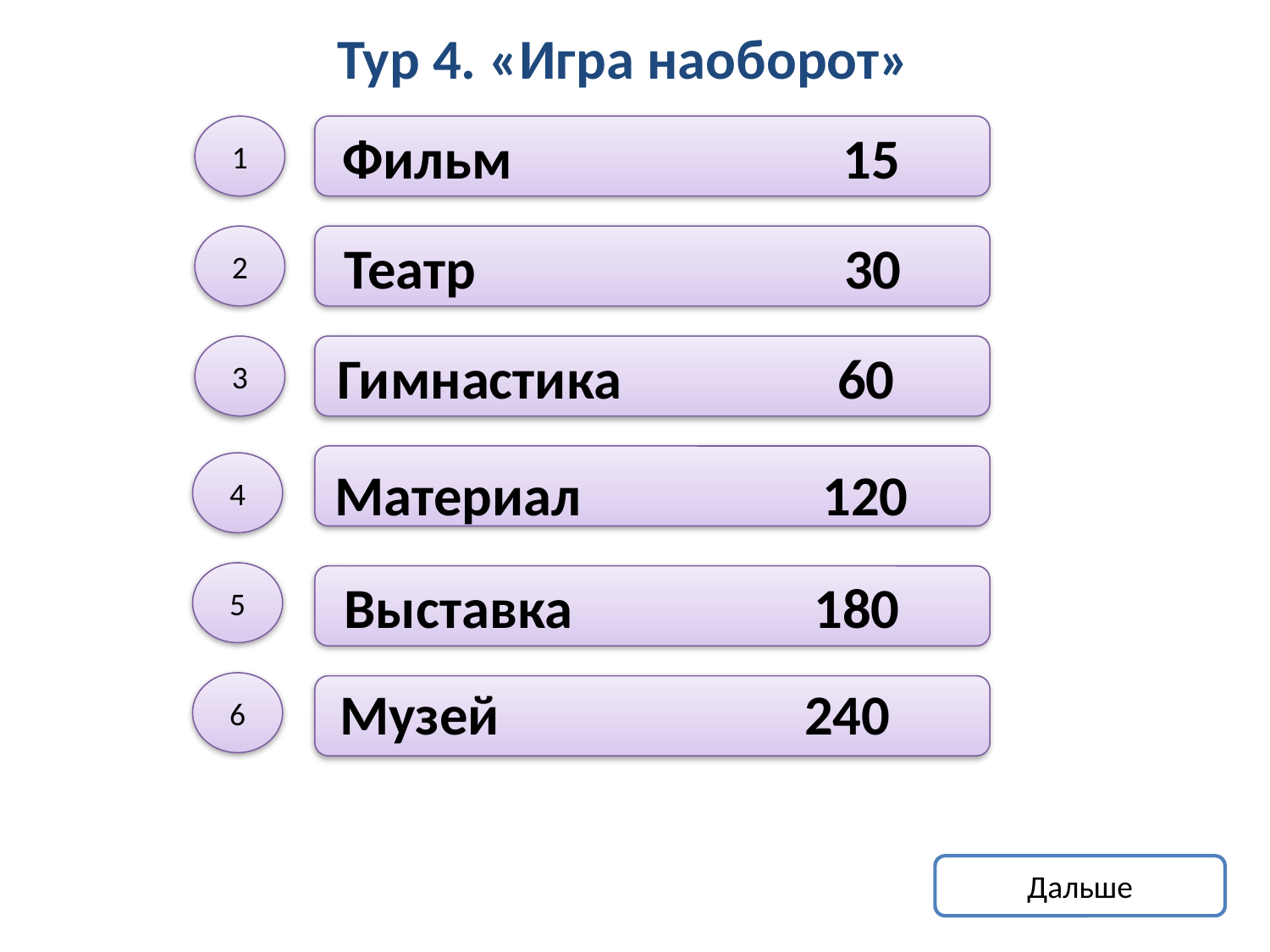

Тур 4. «Игра наоборот»
1

Фильм                          15
2

Театр                             30
3

Гимнастика                 60

4
Материал                   120
5

Выставка                   180
6
Музей                        240

Дальше